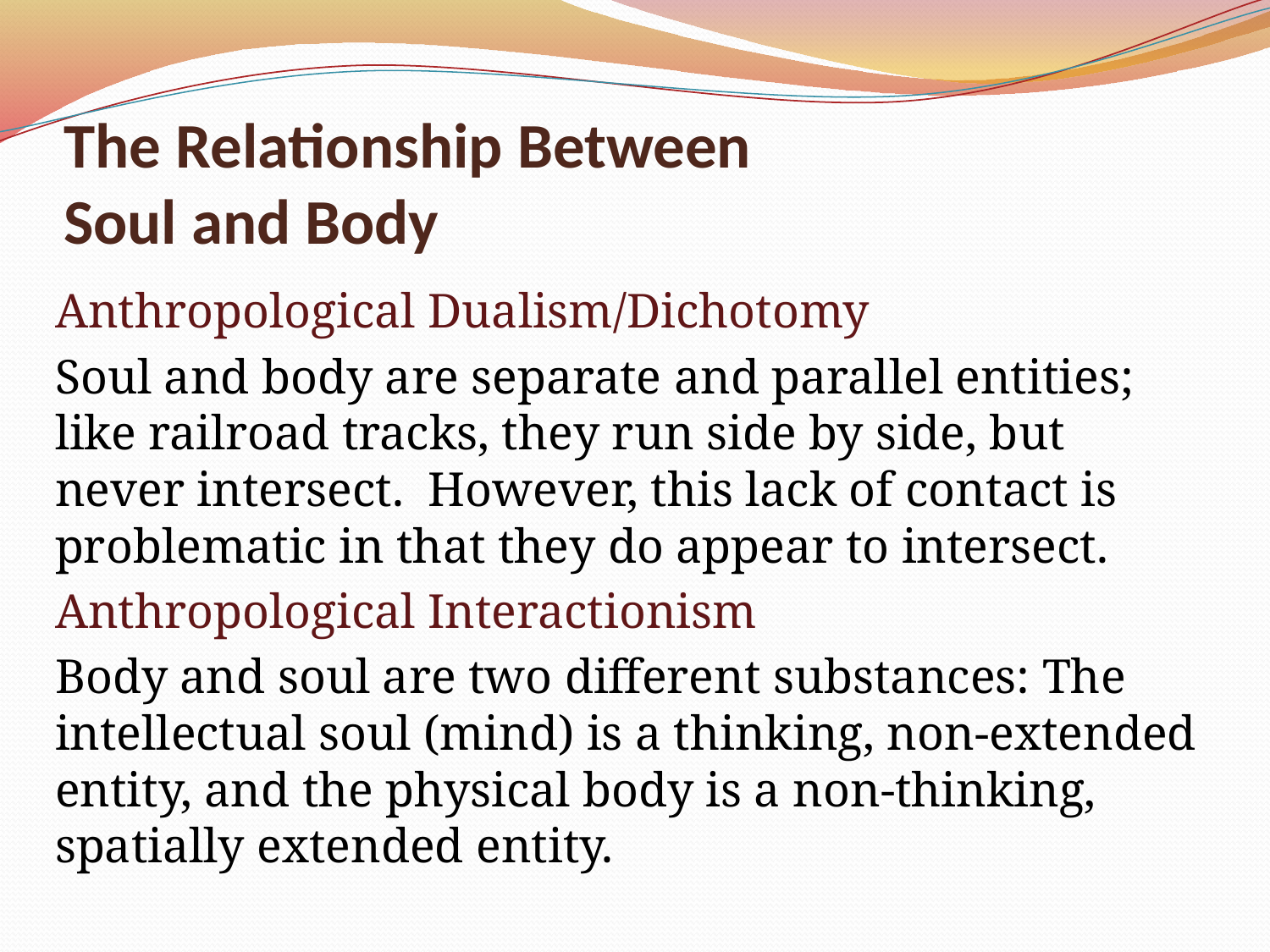

# The Relationship Between Soul and Body
Anthropological Dualism/Dichotomy
Soul and body are separate and parallel entities; like railroad tracks, they run side by side, but never intersect.  However, this lack of contact is problematic in that they do appear to intersect.
Anthropological Interactionism
Body and soul are two different substances: The intellectual soul (mind) is a thinking, non-extended entity, and the physical body is a non-thinking, spatially extended entity.